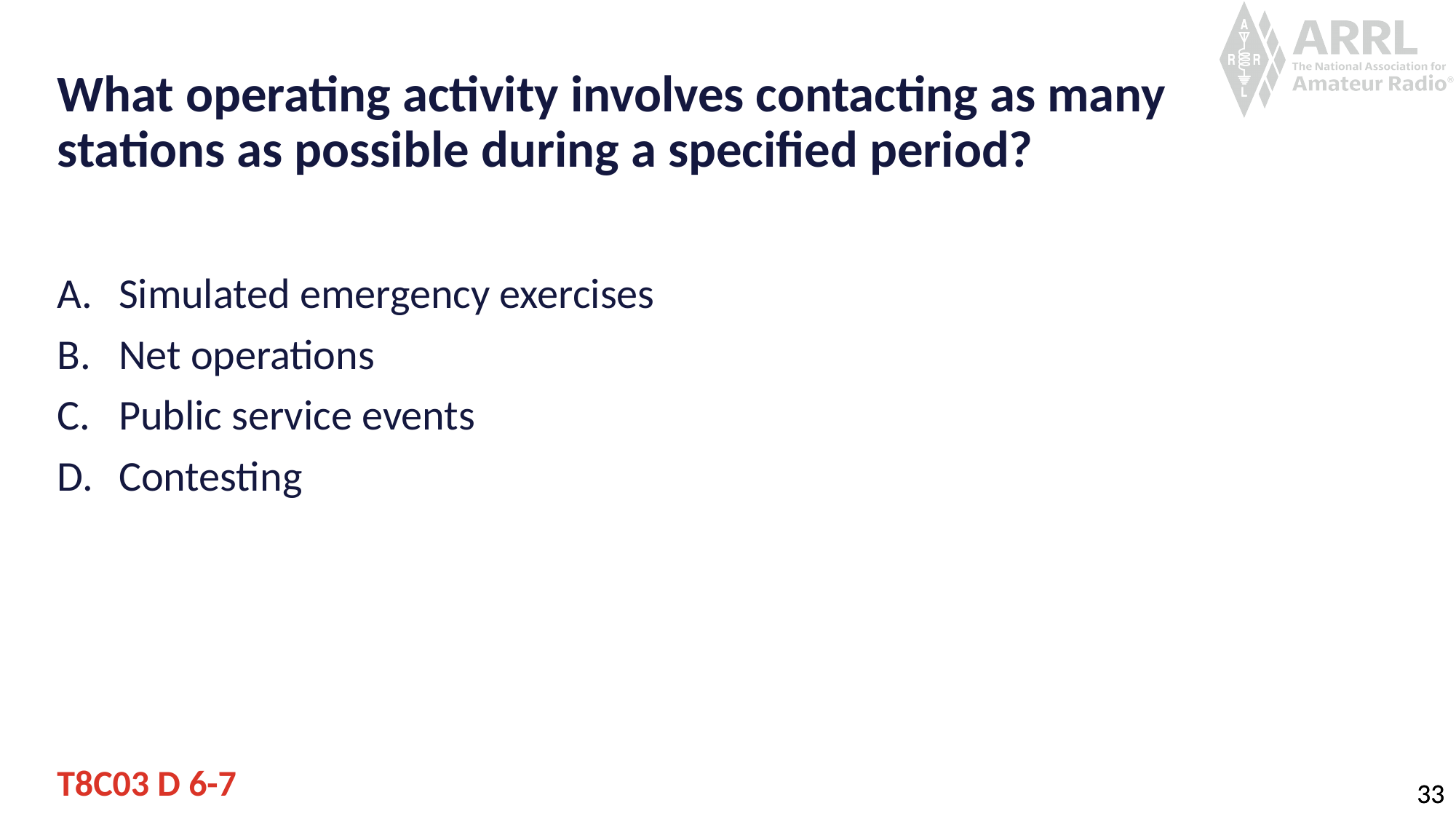

# What operating activity involves contacting as many stations as possible during a specified period?
Simulated emergency exercises
Net operations
Public service events
Contesting
T8C03 D 6-7